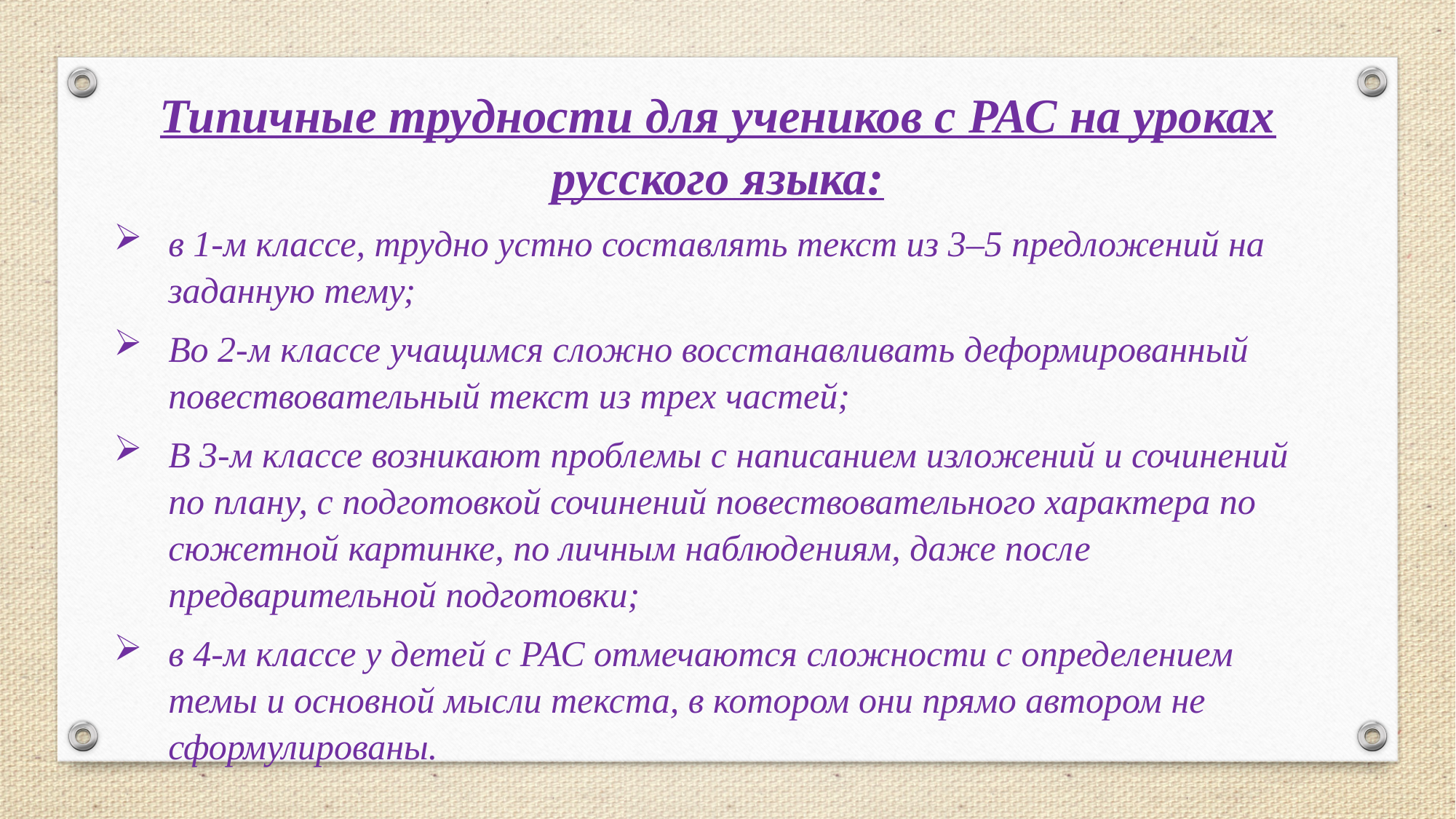

Типичные трудности для учеников с РАС на уроках русского языка:
в 1-м классе, трудно устно составлять текст из 3–5 предложений на заданную тему;
Во 2-м классе учащимся сложно восстанавливать деформированный повествовательный текст из трех частей;
В 3-м классе возникают проблемы с написанием изложений и сочинений по плану, с подготовкой сочинений повествовательного характера по сюжетной картинке, по личным наблюдениям, даже после предварительной подготовки;
в 4-м классе у детей с РАС отмечаются сложности с определением темы и основной мысли текста, в котором они прямо автором не сформулированы.